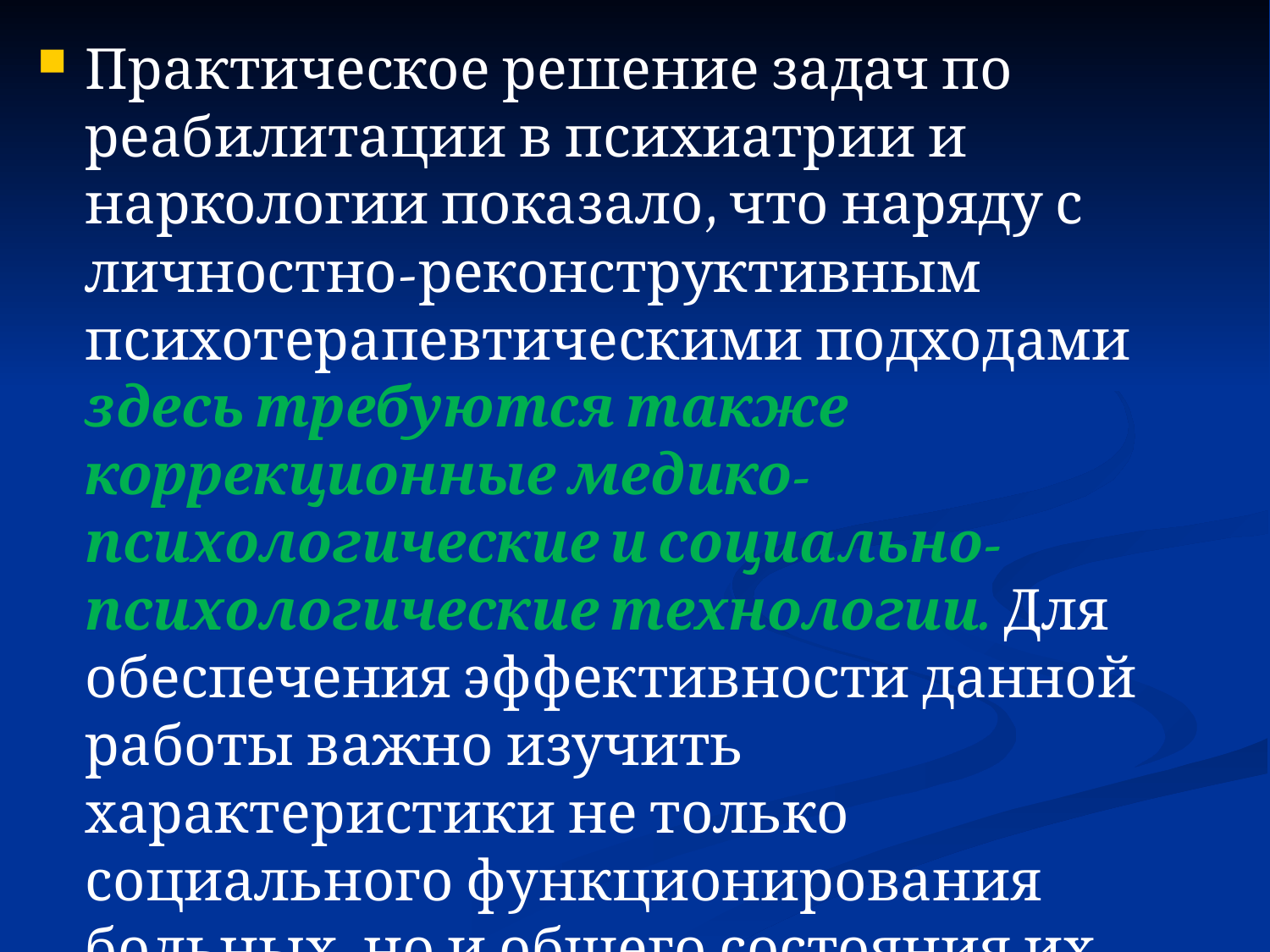

Практическое решение задач по реабилитации в психиатрии и наркологии показало, что наряду с личностно-реконструктивным психотерапевтическими подходами здесь требуются также коррекционные медико-психологические и социально-психологические технологии. Для обеспечения эффективности данной работы важно изучить характеристики не только социального функционирования больных, но и общего состояния их личности: проявления либо проаддиктивности, либо сформированной аддикции.